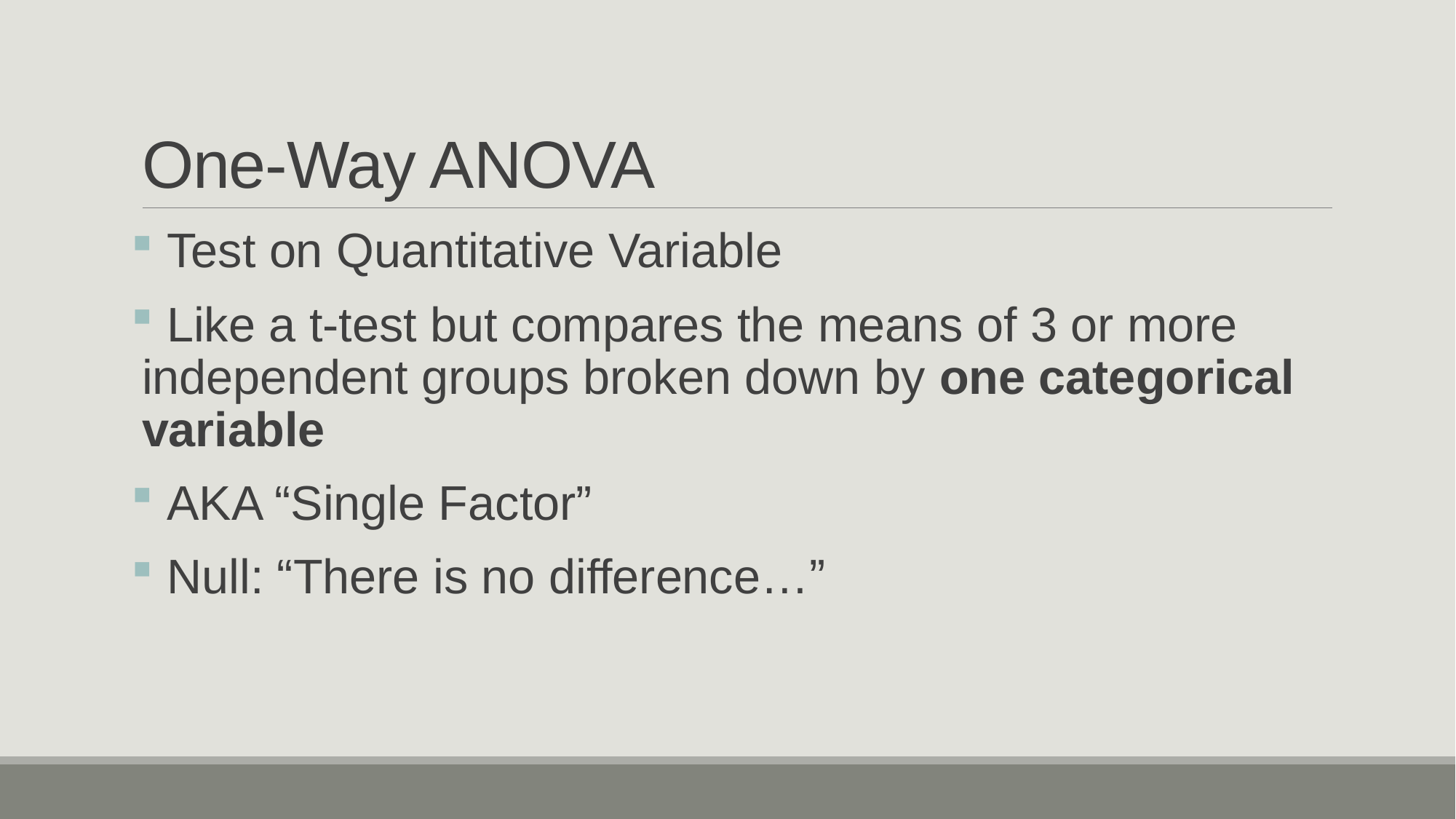

# One-Way ANOVA
 Test on Quantitative Variable
 Like a t-test but compares the means of 3 or more independent groups broken down by one categorical variable
 AKA “Single Factor”
 Null: “There is no difference…”